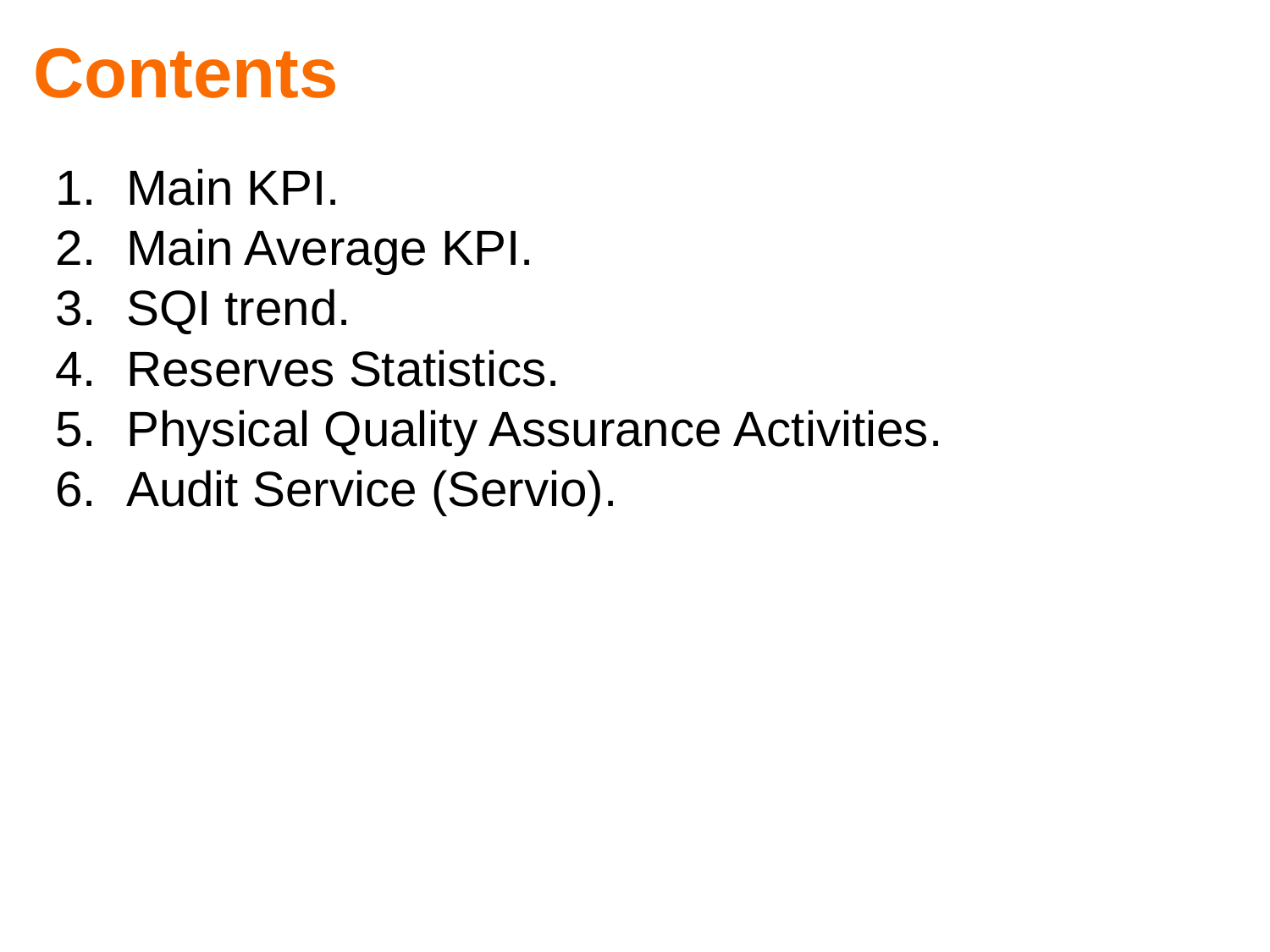

Contents
Main KPI.
Main Average KPI.
SQI trend.
Reserves Statistics.
Physical Quality Assurance Activities.
Audit Service (Servio).